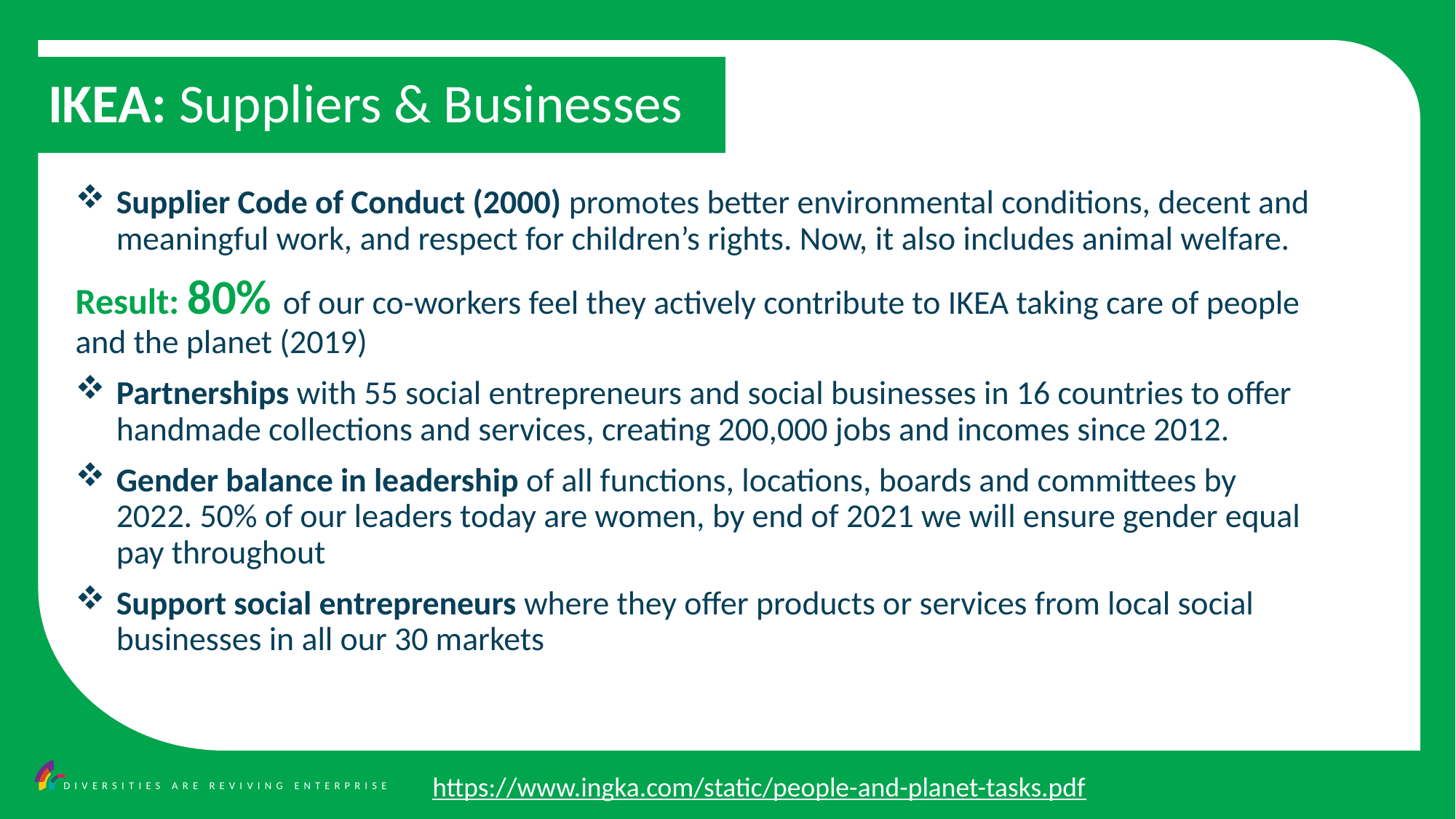

IKEA: Suppliers & Businesses
Supplier Code of Conduct (2000) promotes better environmental conditions, decent and meaningful work, and respect for children’s rights. Now, it also includes animal welfare.
Result: 80% of our co-workers feel they actively contribute to IKEA taking care of people and the planet (2019)
Partnerships with 55 social entrepreneurs and social businesses in 16 countries to offer handmade collections and services, creating 200,000 jobs and incomes since 2012.
Gender balance in leadership of all functions, locations, boards and committees by 2022. 50% of our leaders today are women, by end of 2021 we will ensure gender equal pay throughout
Support social entrepreneurs where they offer products or services from local social businesses in all our 30 markets

https://www.ingka.com/static/people-and-planet-tasks.pdf